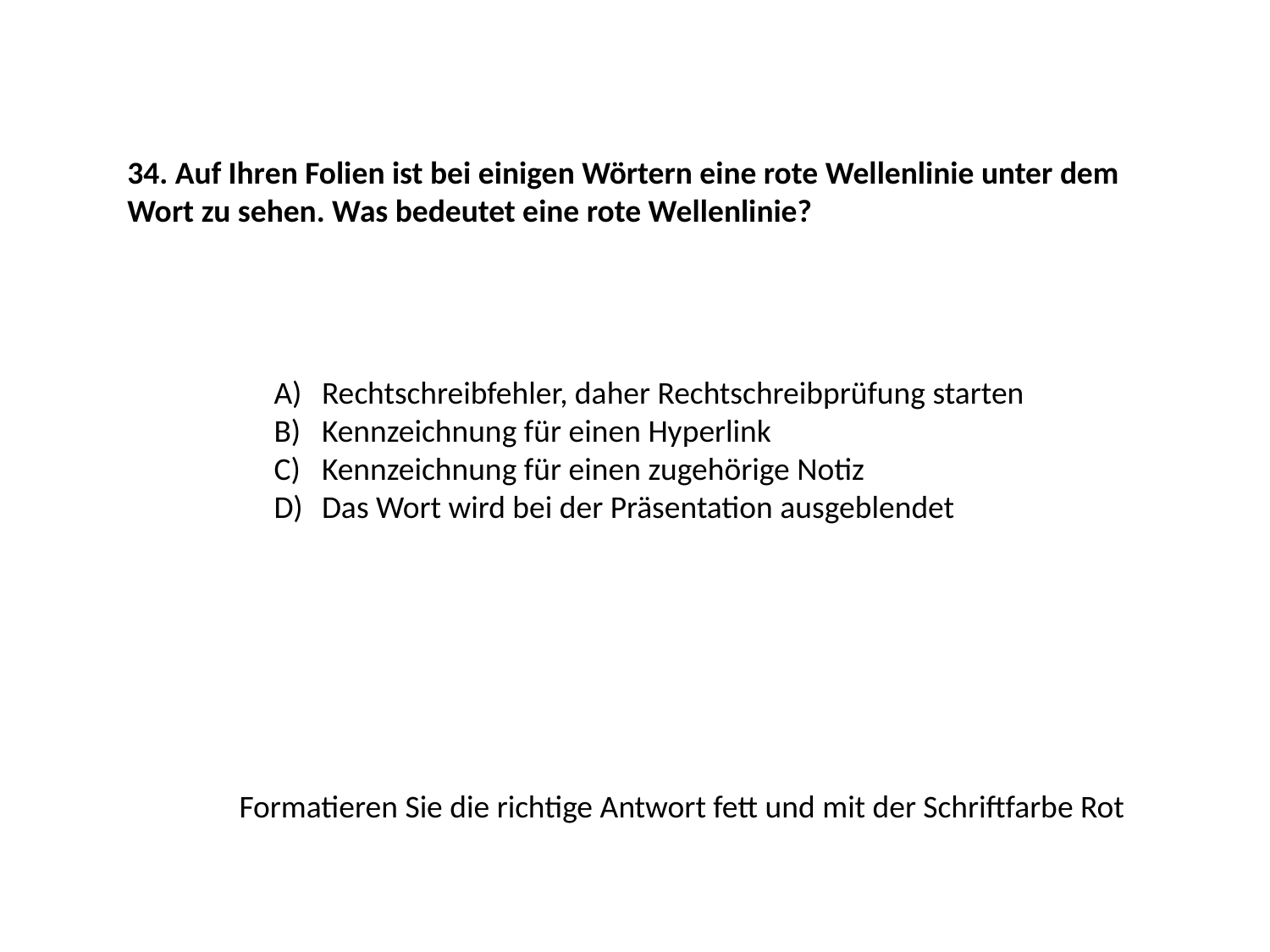

34. Auf Ihren Folien ist bei einigen Wörtern eine rote Wellenlinie unter dem Wort zu sehen. Was bedeutet eine rote Wellenlinie?
Rechtschreibfehler, daher Rechtschreibprüfung starten
Kennzeichnung für einen Hyperlink
Kennzeichnung für einen zugehörige Notiz
Das Wort wird bei der Präsentation ausgeblendet
Formatieren Sie die richtige Antwort fett und mit der Schriftfarbe Rot